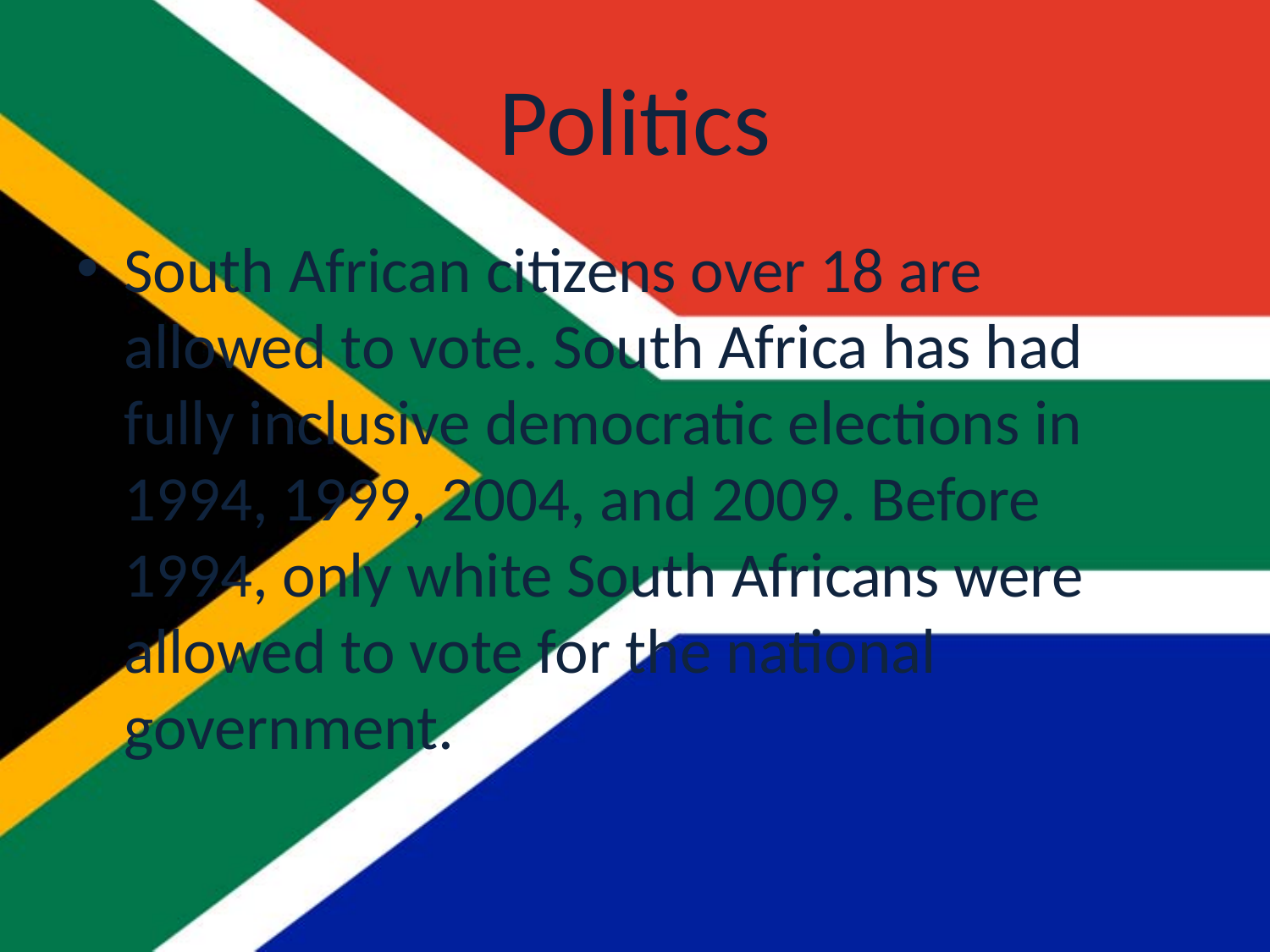

# Politics
South African citizens over 18 are allowed to vote. South Africa has had fully inclusive democratic elections in 1994, 1999, 2004, and 2009. Before 1994, only white South Africans were allowed to vote for the national government.